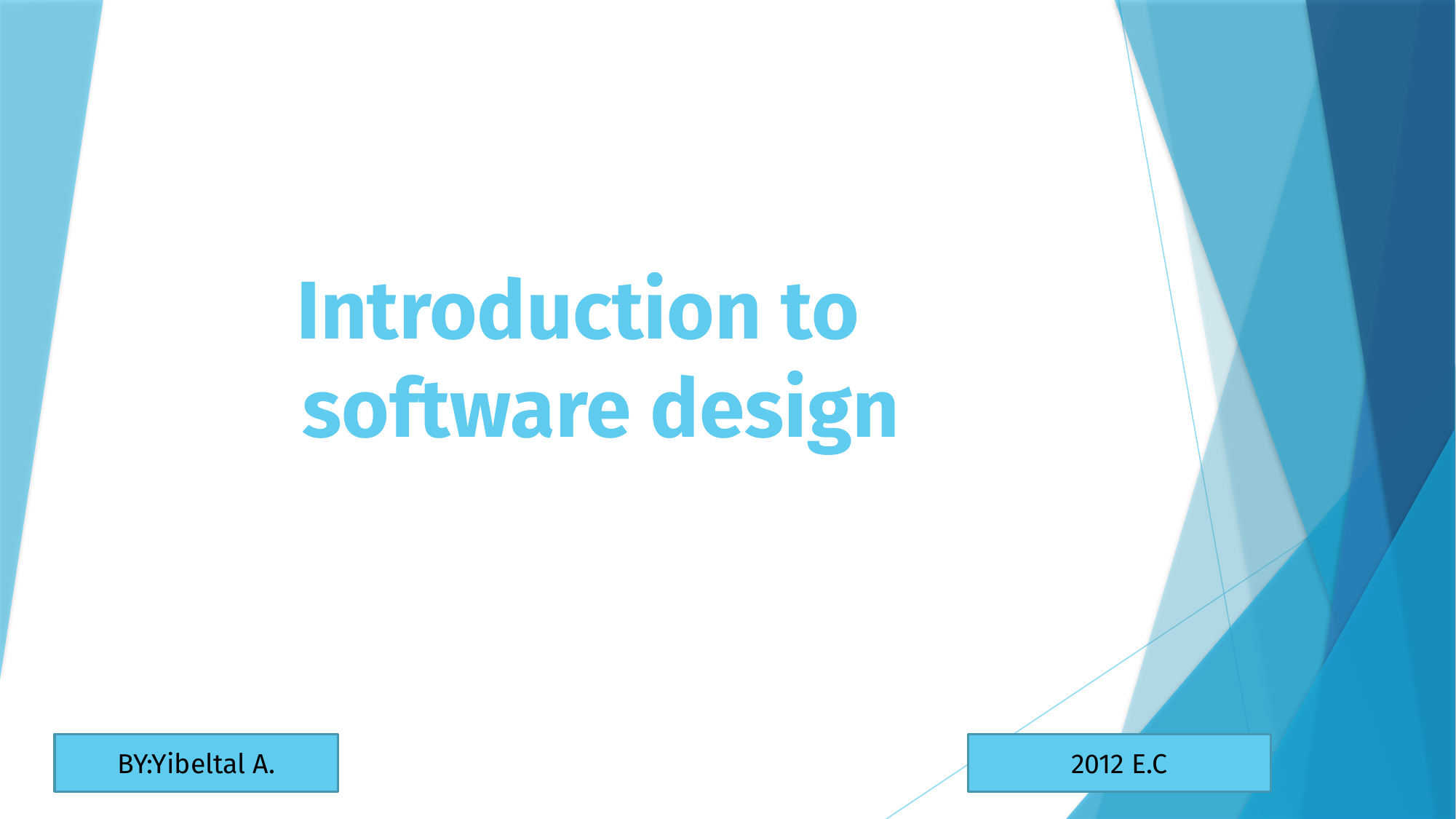

# Introduction to      software design
2012 E.C
BY:Yibeltal A.